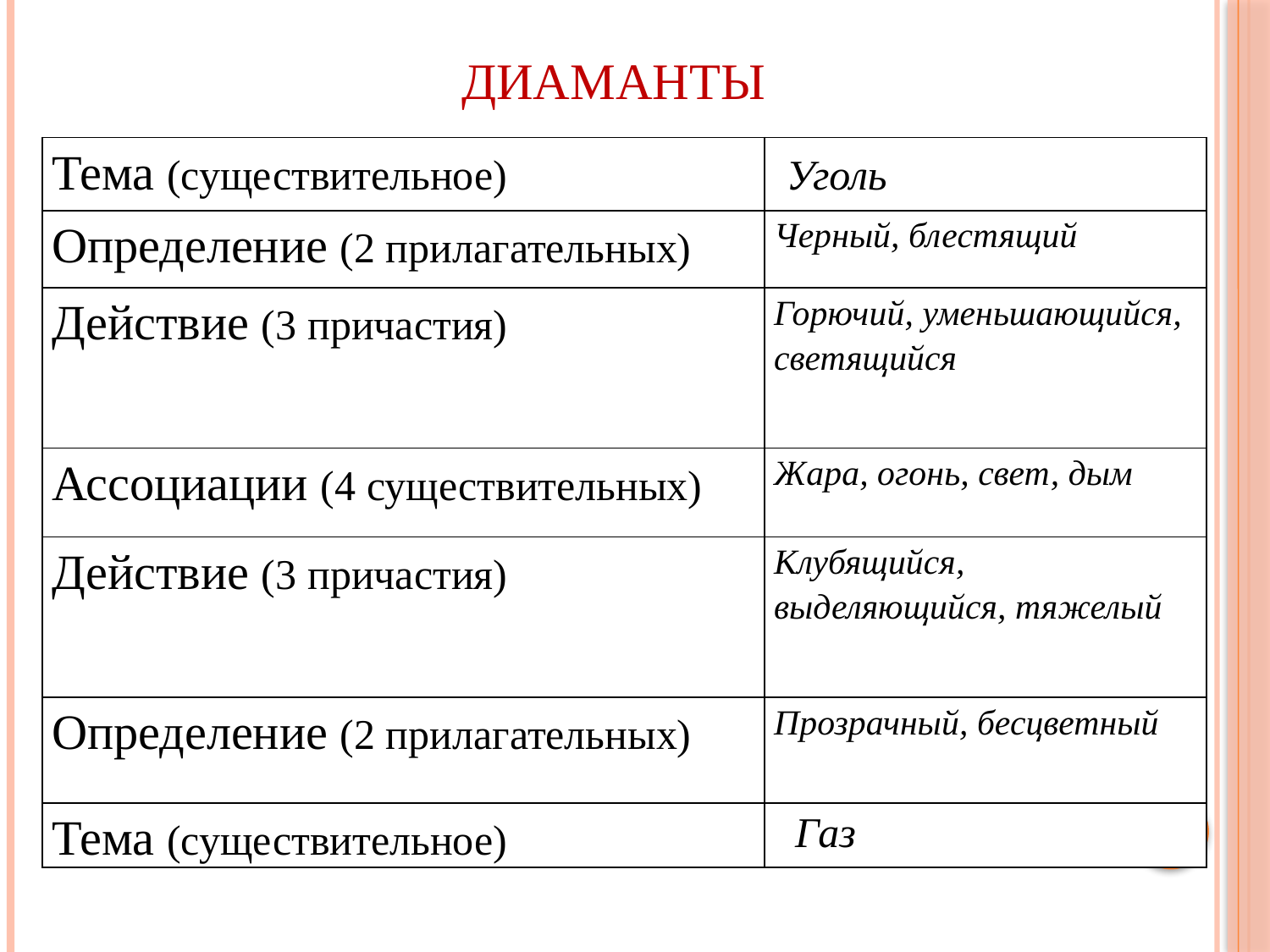

# Диаманты
| Тема (существительное) | Уголь |
| --- | --- |
| Определение (2 прилагательных) | Черный, блестящий |
| Действие (3 причастия) | Горючий, уменьшающийся, светящийся |
| Ассоциации (4 существительных) | Жара, огонь, свет, дым |
| Действие (3 причастия) | Клубящийся, выделяющийся, тяжелый |
| Определение (2 прилагательных) | Прозрачный, бесцветный |
| Тема (существительное) | Газ |